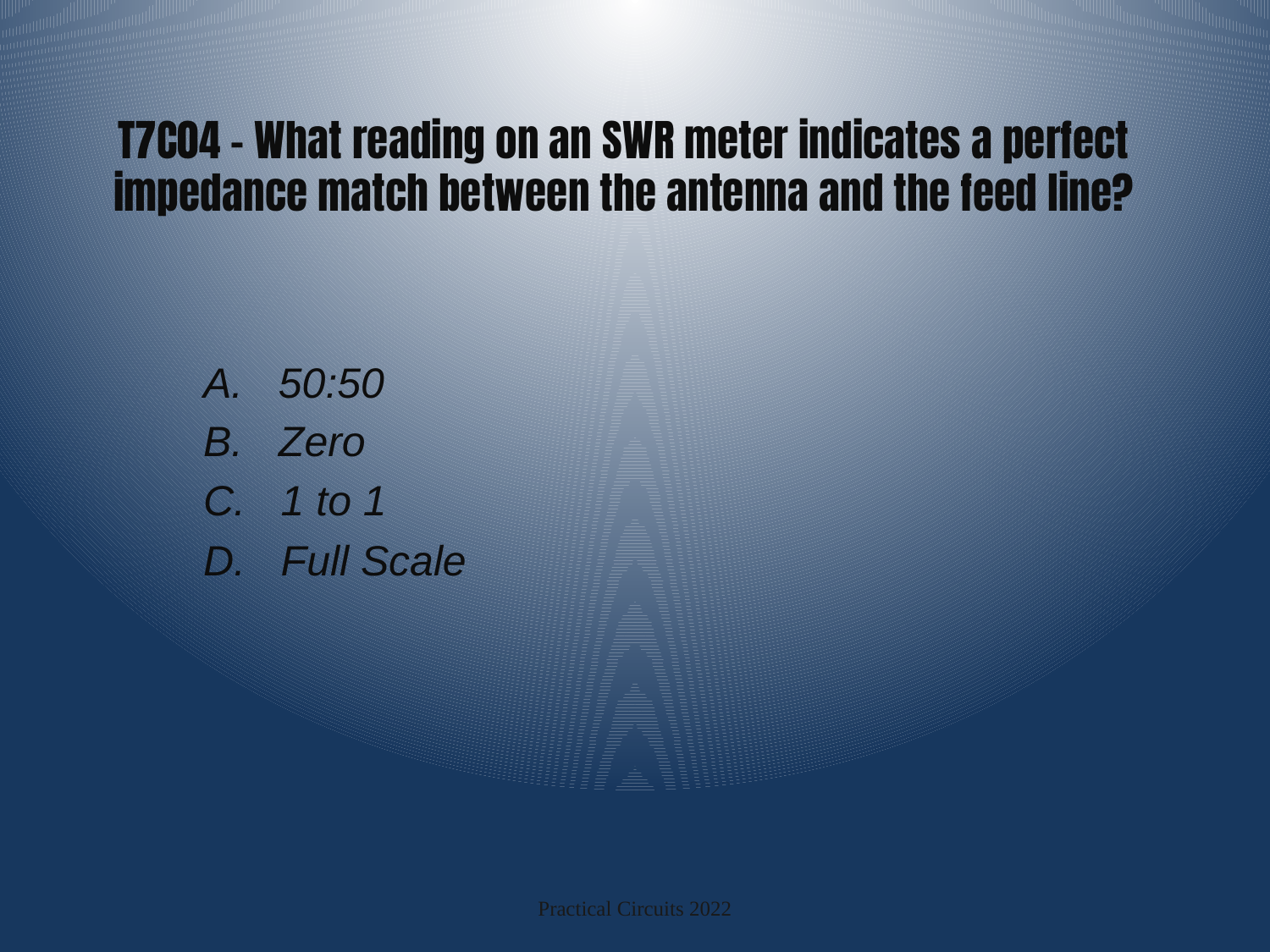

# T7C04 - What reading on an SWR meter indicates a perfect impedance match between the antenna and the feed line?
A.   50:50
B.   Zero
C.   1 to 1
D.   Full Scale
Practical Circuits 2022